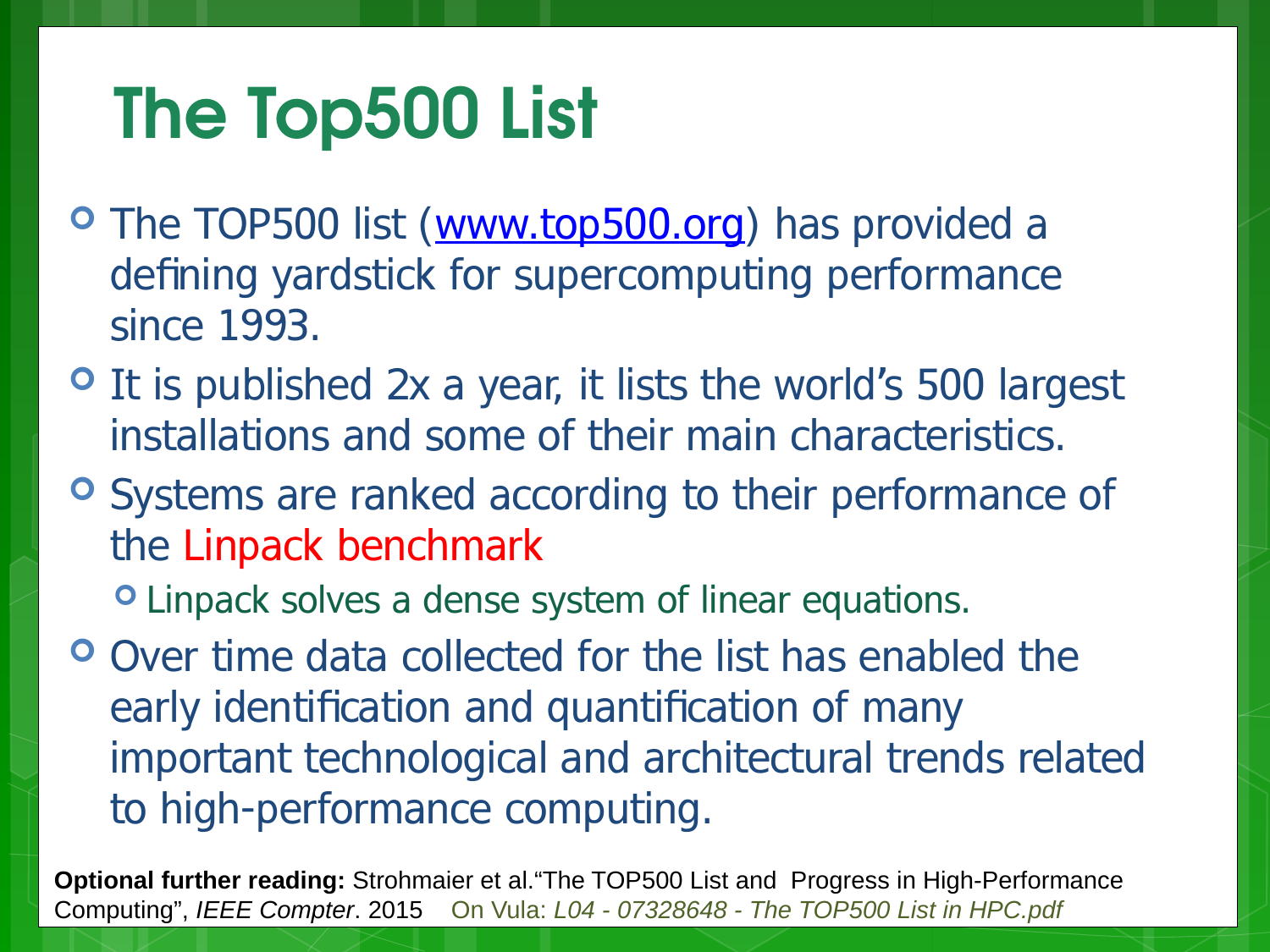

# The Top500 List
The TOP500 list (www.top500.org) has provided a defining yardstick for supercomputing performance since 1993.
It is published 2x a year, it lists the world’s 500 largest installations and some of their main characteristics.
Systems are ranked according to their performance of the Linpack benchmark
Linpack solves a dense system of linear equations.
Over time data collected for the list has enabled the early identification and quantification of many important technological and architectural trends related to high-performance computing.
Optional further reading: Strohmaier et al.“The TOP500 List and  Progress in High-Performance Computing”, IEEE Compter. 2015    On Vula: L04 - 07328648 - The TOP500 List in HPC.pdf